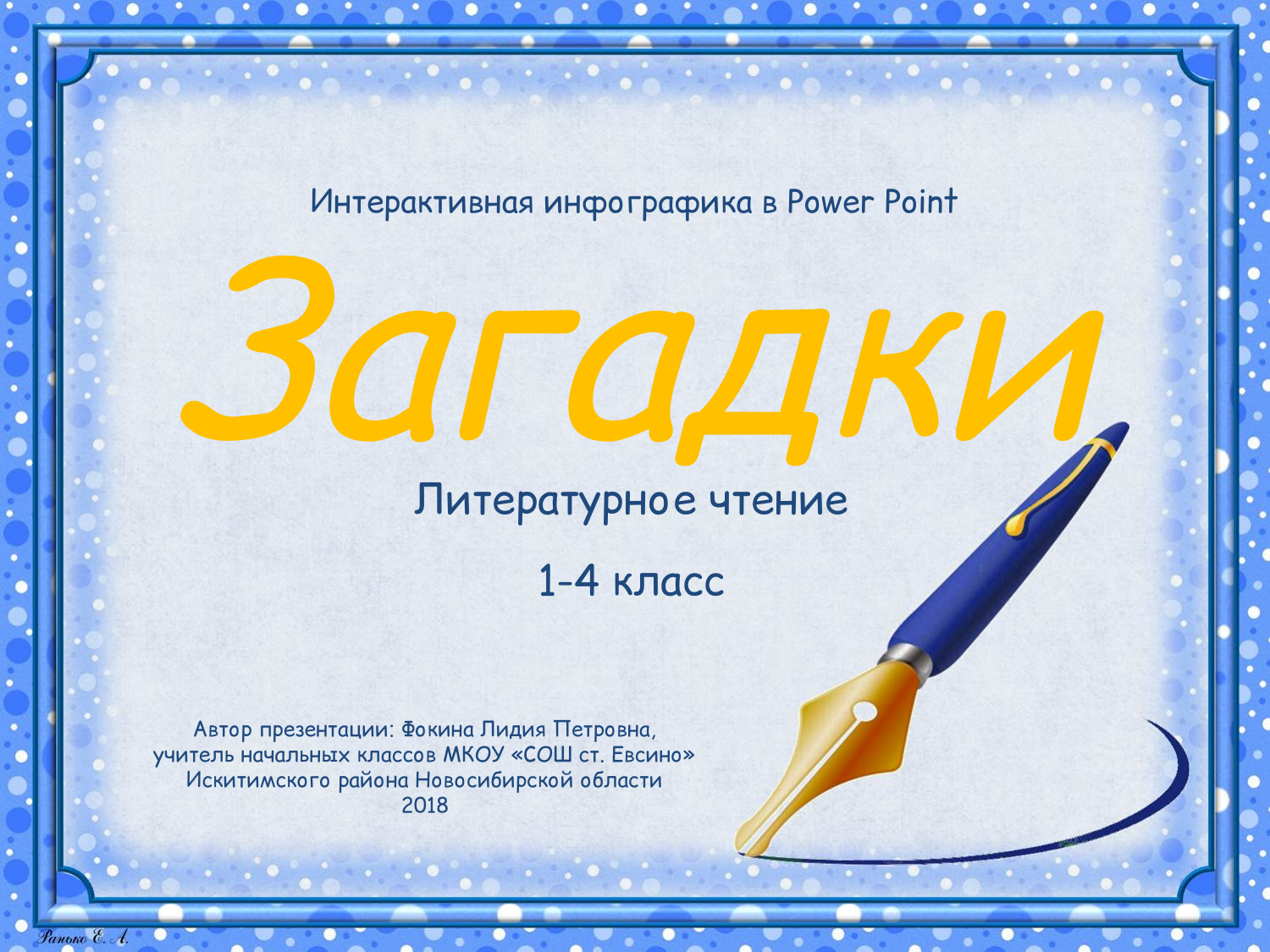

Интерактивная инфографика в Power Point
Загадки
Литературное чтение

1-4 класс
Автор презентации: Фокина Лидия Петровна,
учитель начальных классов МКОУ «СОШ ст. Евсино»
Искитимского района Новосибирской области
2018